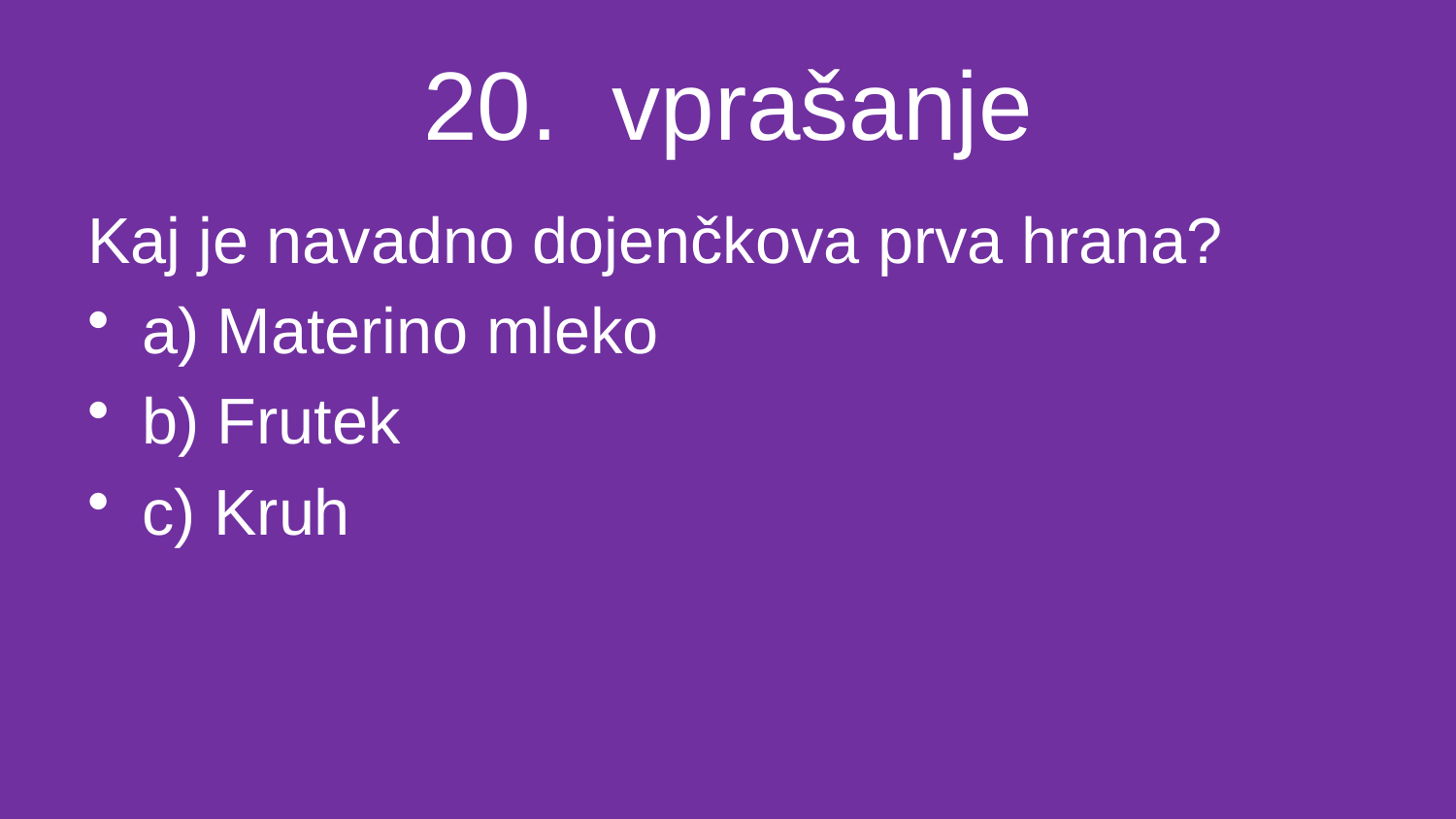

# 20.  vprašanje
Kaj je navadno dojenčkova prva hrana?
a) Materino mleko
b) Frutek
c) Kruh